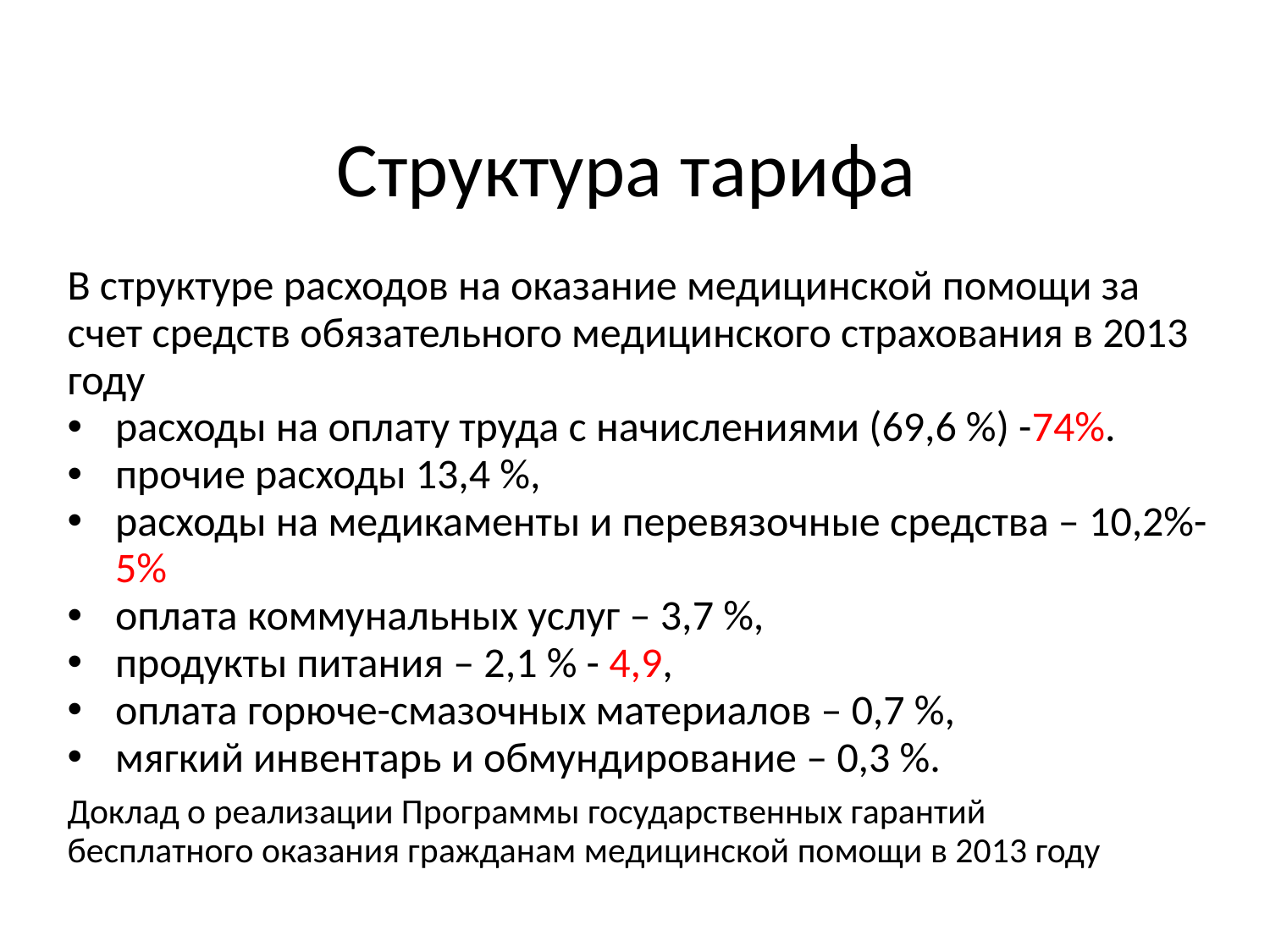

# Структура тарифа
В структуре расходов на оказание медицинской помощи за счет средств обязательного медицинского страхования в 2013 году
расходы на оплату труда с начислениями (69,6 %) -74%.
прочие расходы 13,4 %,
расходы на медикаменты и перевязочные средства – 10,2%-5%
оплата коммунальных услуг – 3,7 %,
продукты питания – 2,1 % - 4,9,
оплата горюче-смазочных материалов – 0,7 %,
мягкий инвентарь и обмундирование – 0,3 %.
Доклад о реализации Программы государственных гарантий
бесплатного оказания гражданам медицинской помощи в 2013 году